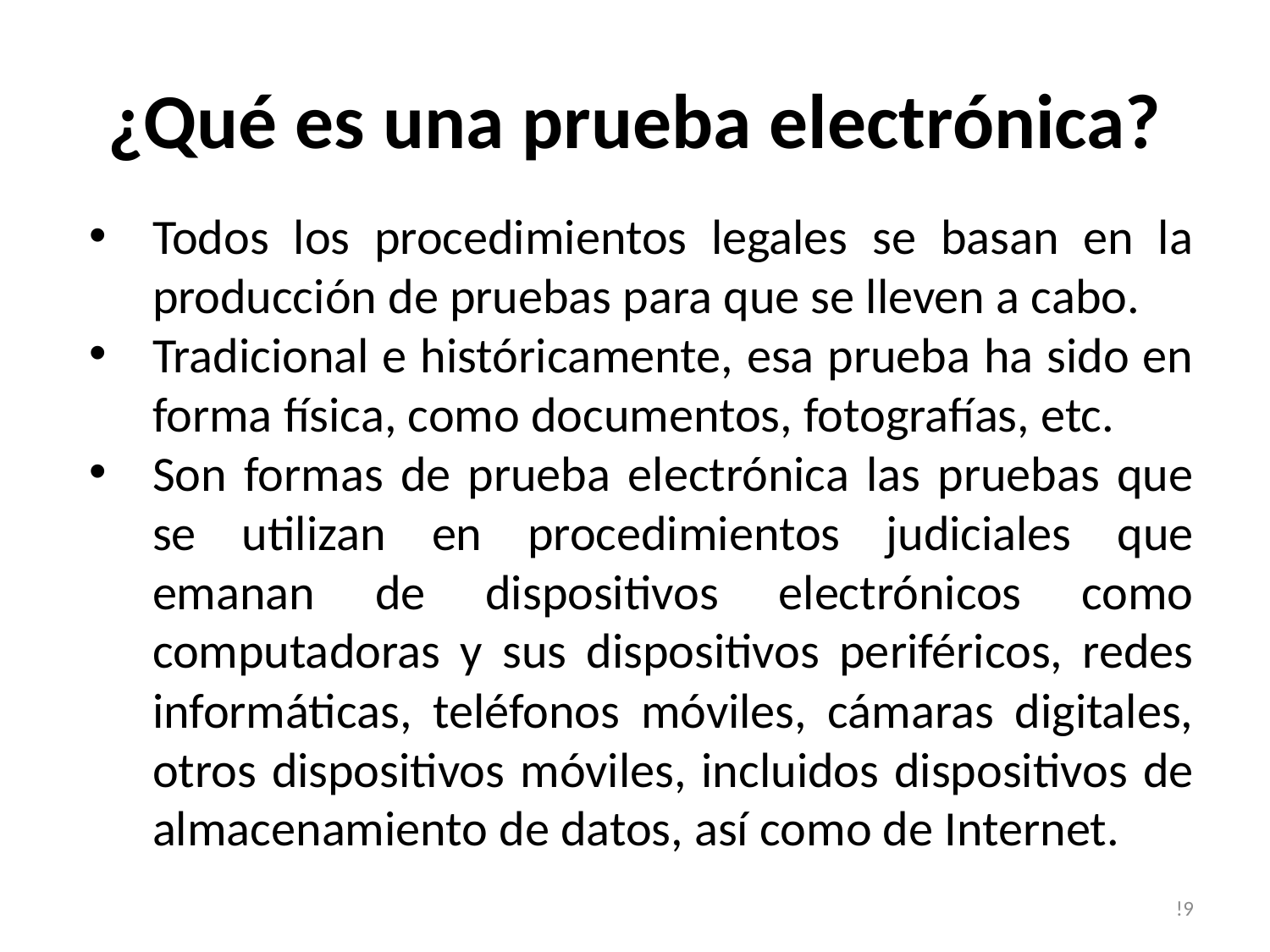

# ¿Qué es una prueba electrónica?
Todos los procedimientos legales se basan en la producción de pruebas para que se lleven a cabo.
Tradicional e históricamente, esa prueba ha sido en forma física, como documentos, fotografías, etc.
Son formas de prueba electrónica las pruebas que se utilizan en procedimientos judiciales que emanan de dispositivos electrónicos como computadoras y sus dispositivos periféricos, redes informáticas, teléfonos móviles, cámaras digitales, otros dispositivos móviles, incluidos dispositivos de almacenamiento de datos, así como de Internet.
!9